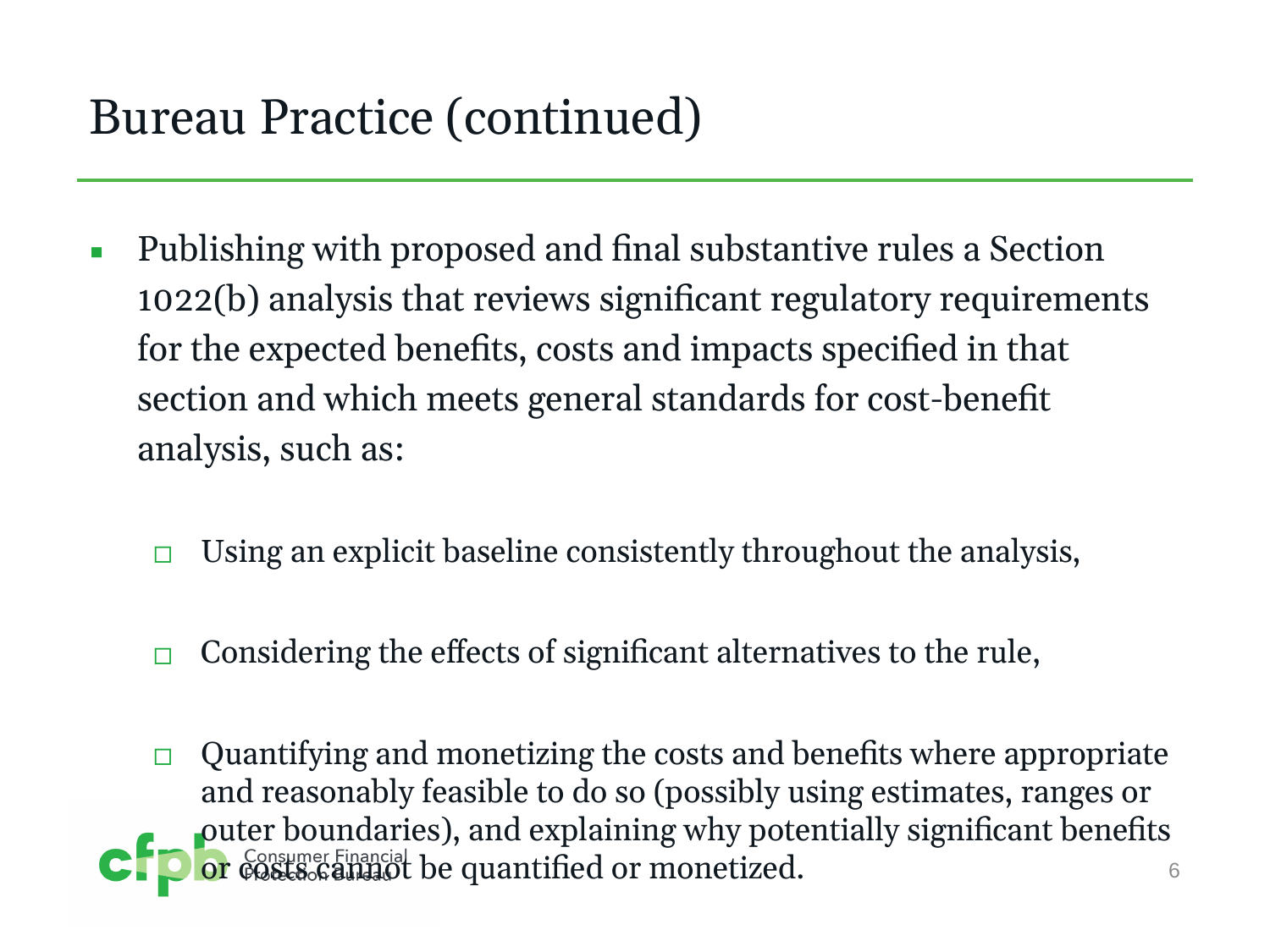

# Bureau Practice (continued)
Publishing with proposed and final substantive rules a Section 1022(b) analysis that reviews significant regulatory requirements for the expected benefits, costs and impacts specified in that section and which meets general standards for cost-benefit analysis, such as:

Using an explicit baseline consistently throughout the analysis,

Considering the effects of significant alternatives to the rule,

Quantifying and monetizing the costs and benefits where appropriate and reasonably feasible to do so (possibly using estimates, ranges or outer boundaries), and explaining why potentially significant benefits or costs cannot be quantified or monetized.

6